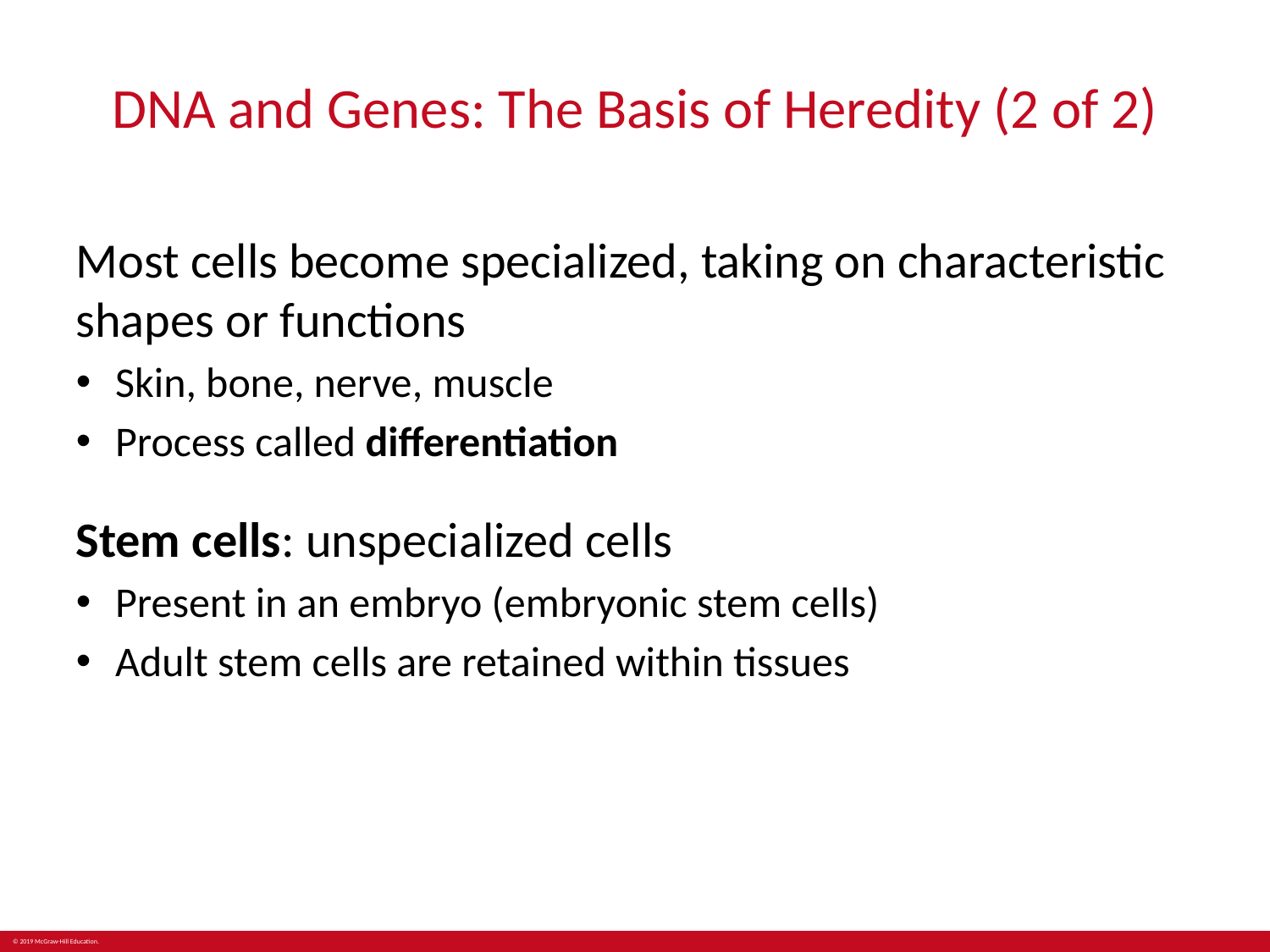

# DNA and Genes: The Basis of Heredity (2 of 2)
Most cells become specialized, taking on characteristic shapes or functions
Skin, bone, nerve, muscle
Process called differentiation
Stem cells: unspecialized cells
Present in an embryo (embryonic stem cells)
Adult stem cells are retained within tissues